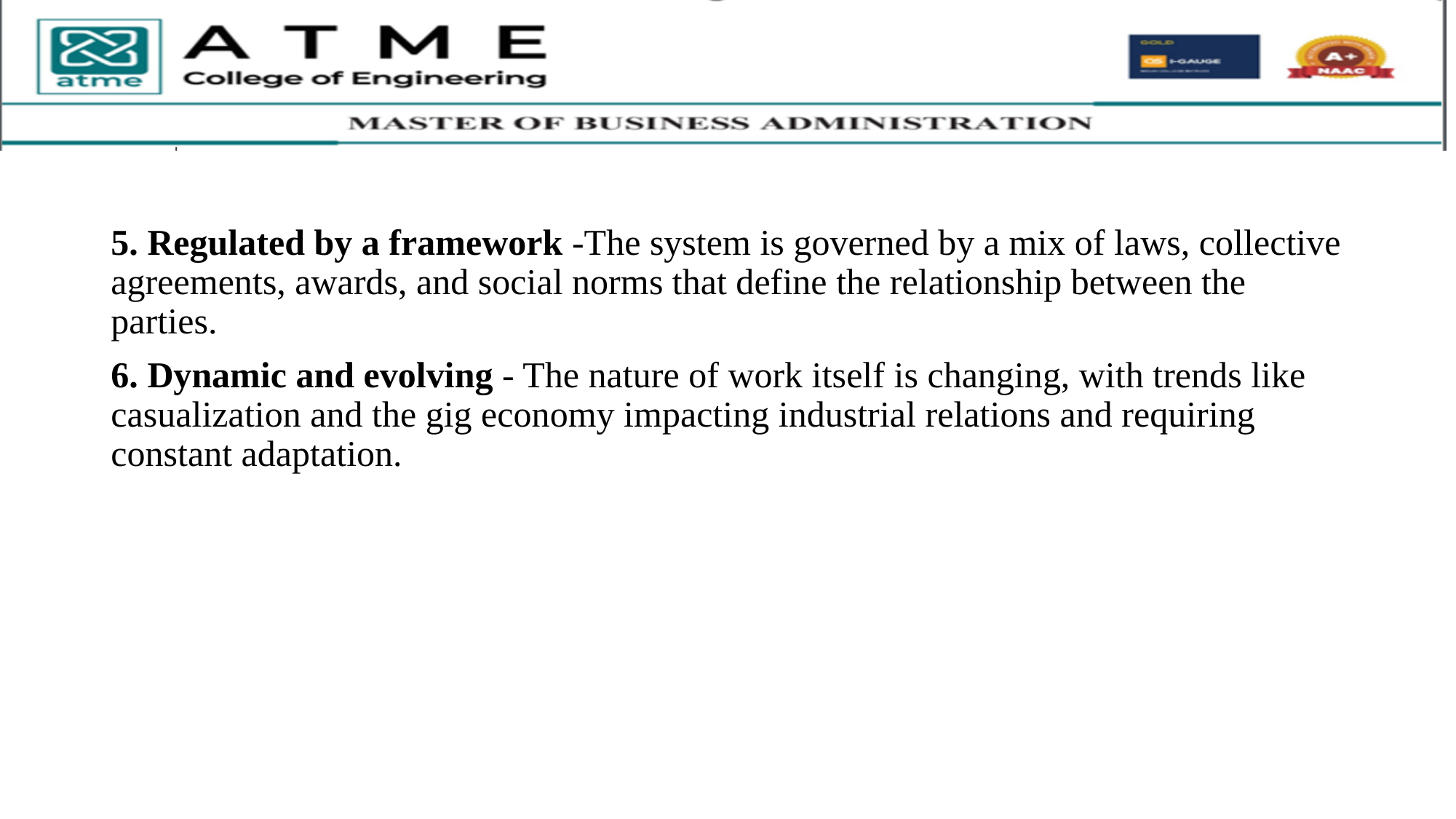

5. Regulated by a framework -The system is governed by a mix of laws, collective agreements, awards, and social norms that define the relationship between the parties.
6. Dynamic and evolving - The nature of work itself is changing, with trends like casualization and the gig economy impacting industrial relations and requiring constant adaptation.